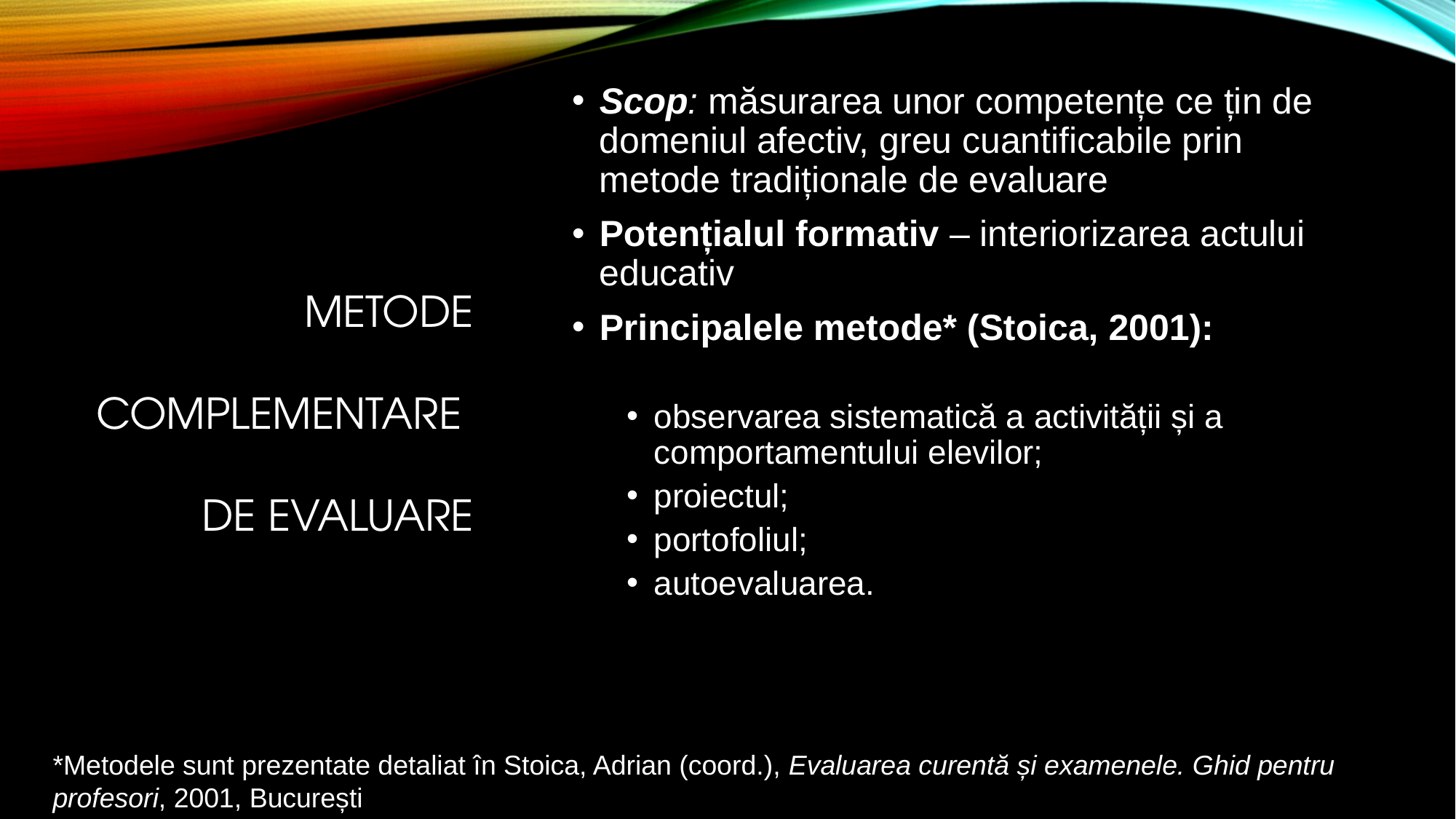

Scop: măsurarea unor competențe ce țin de domeniul afectiv, greu cuantificabile prin metode tradiționale de evaluare
Potențialul formativ – interiorizarea actului educativ
Principalele metode* (Stoica, 2001):

observarea sistematică a activității și a comportamentului elevilor;
proiectul;
portofoliul;
autoevaluarea.
# Metode complementare  de evaluare
*Metodele sunt prezentate detaliat în Stoica, Adrian (coord.), Evaluarea curentă și examenele. Ghid pentru profesori, 2001, București